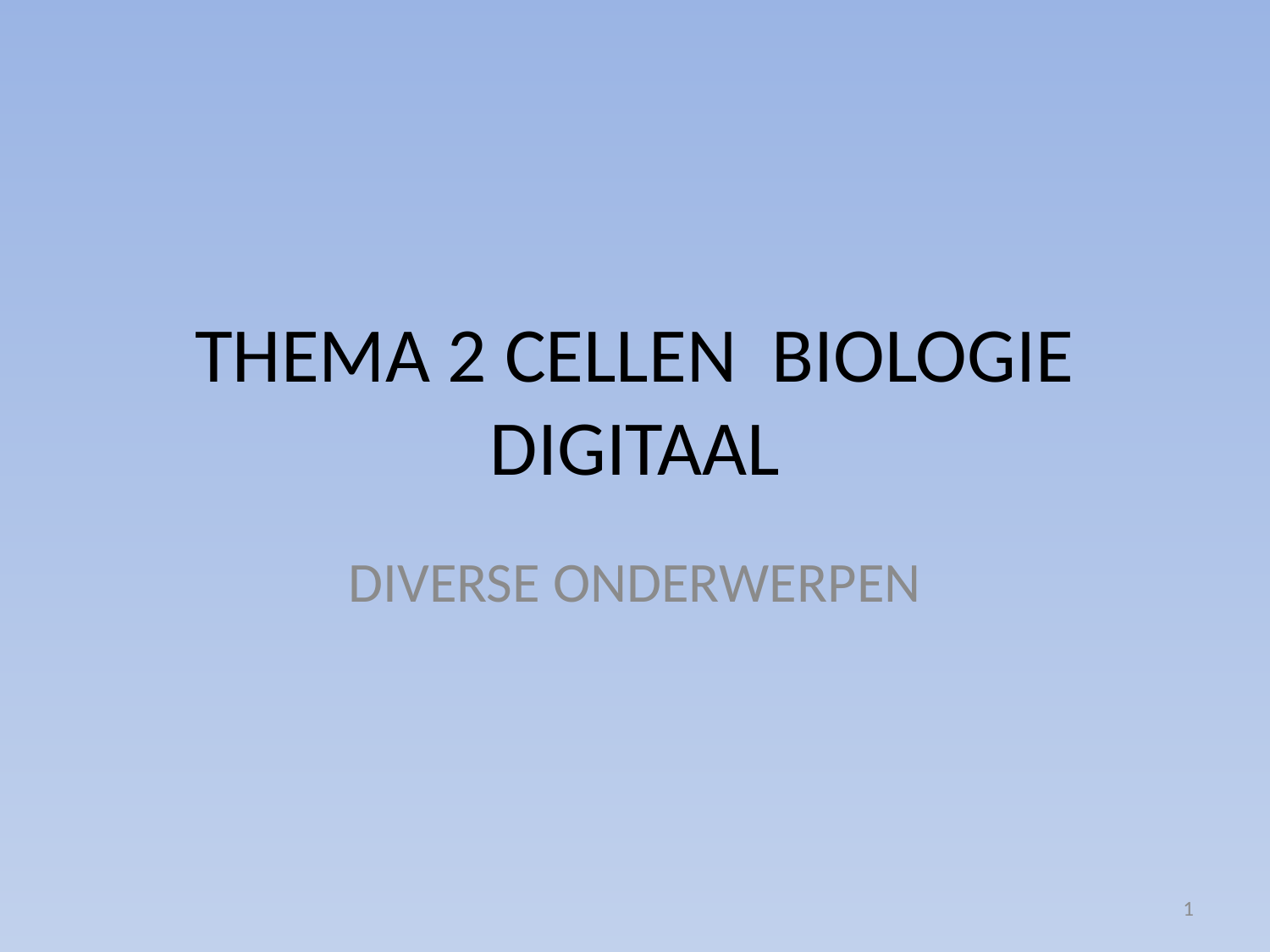

# THEMA 2 CELLEN  BIOLOGIE DIGITAAL
DIVERSE ONDERWERPEN

1